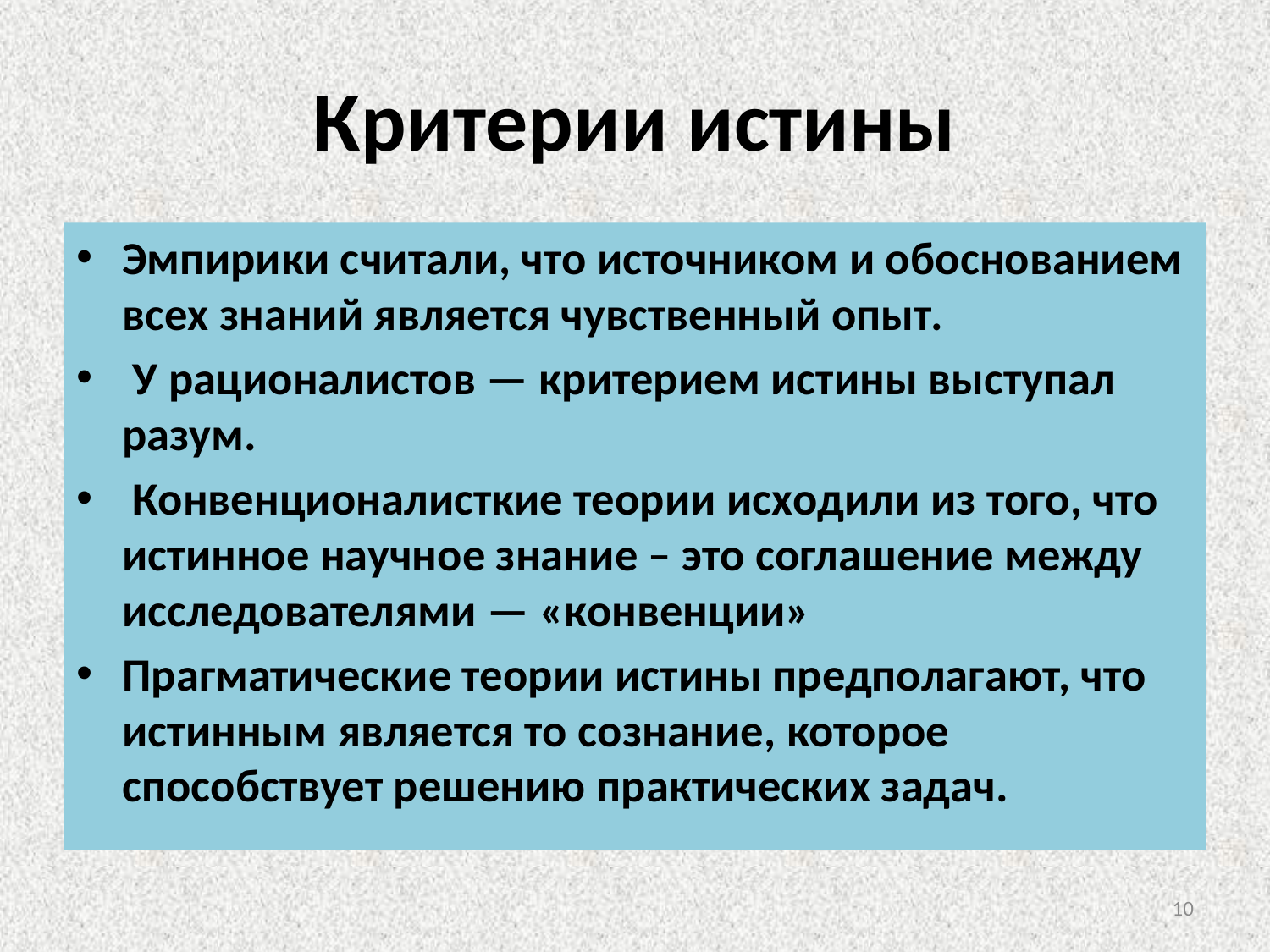

# Критерии истины
Эмпирики считали, что источником и обоснованием всех знаний является чувственный опыт.
 У рационалистов — критерием истины выступал разум.
 Конвенционалисткие теории исходили из того, что истинное научное знание – это соглашение между исследователями — «конвенции»
Прагматические теории истины предполагают, что истинным является то сознание, которое способствует решению практических задач.
10